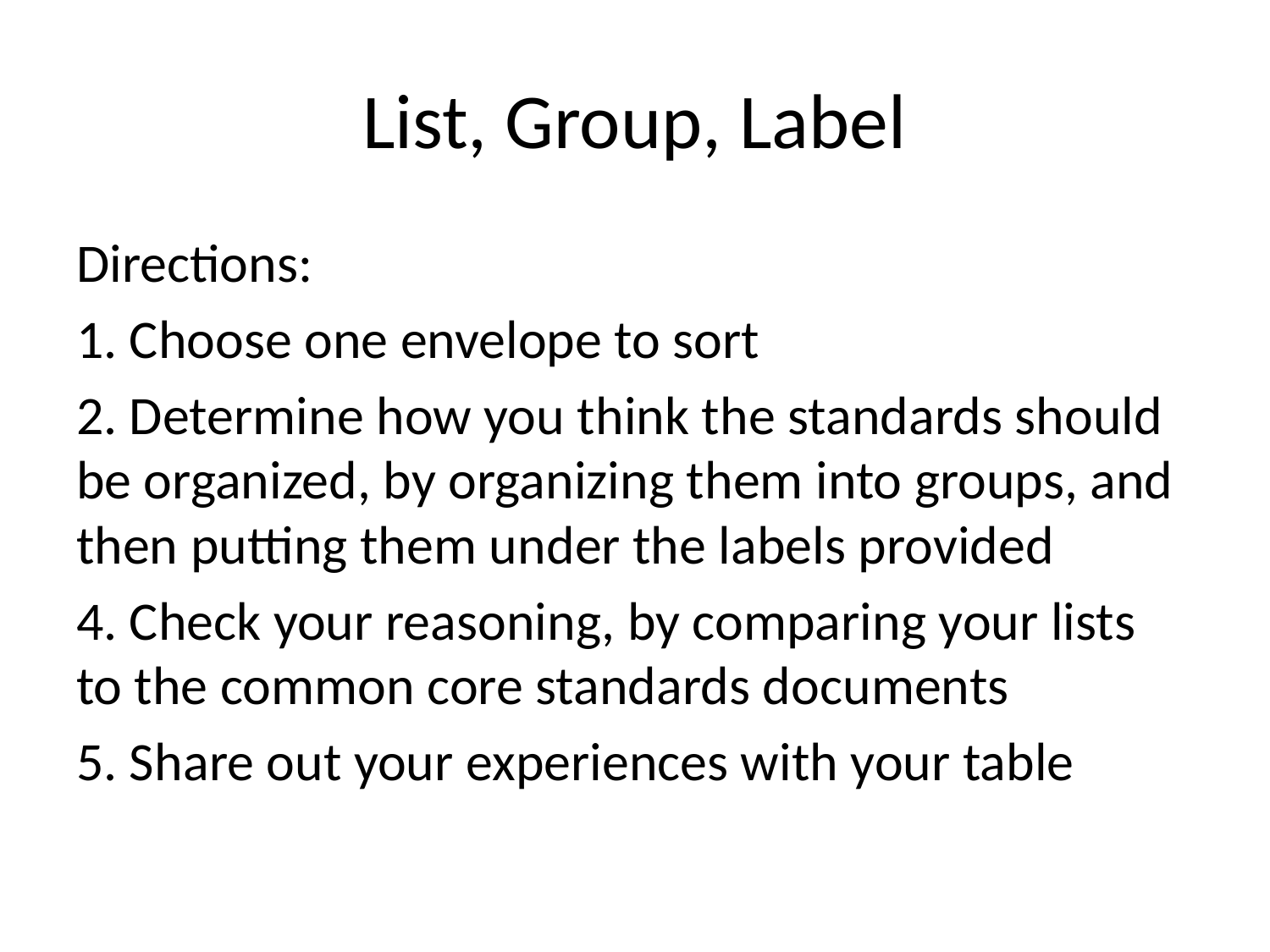

# List, Group, Label
Directions:
1. Choose one envelope to sort
2. Determine how you think the standards should be organized, by organizing them into groups, and then putting them under the labels provided
4. Check your reasoning, by comparing your lists to the common core standards documents
5. Share out your experiences with your table